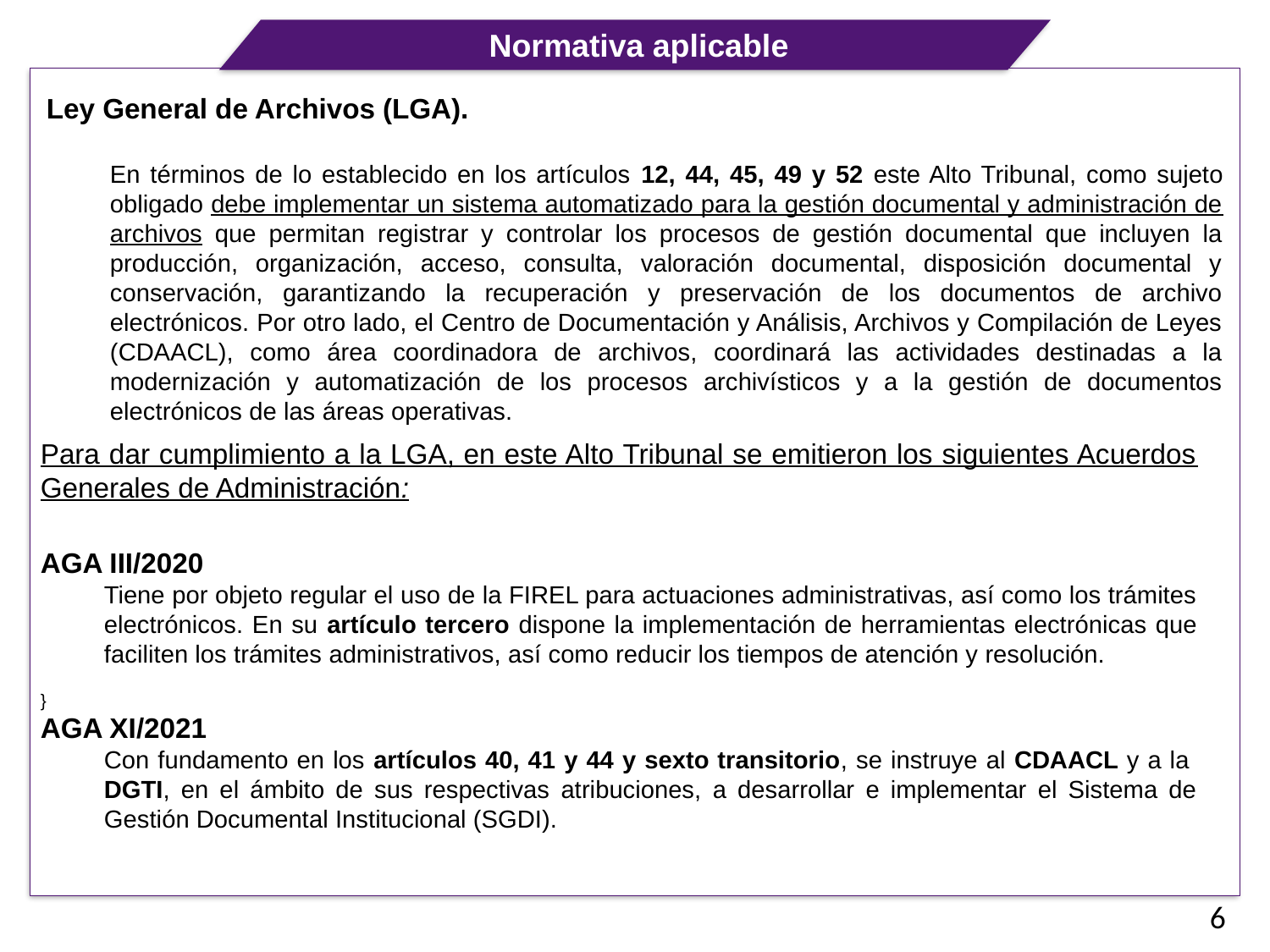

Normativa aplicable
Ley General de Archivos (LGA).

En términos de lo establecido en los artículos 12, 44, 45, 49 y 52 este Alto Tribunal, como sujeto obligado debe implementar un sistema automatizado para la gestión documental y administración de archivos que permitan registrar y controlar los procesos de gestión documental que incluyen la producción, organización, acceso, consulta, valoración documental, disposición documental y conservación, garantizando la recuperación y preservación de los documentos de archivo electrónicos. Por otro lado, el Centro de Documentación y Análisis, Archivos y Compilación de Leyes (CDAACL), como área coordinadora de archivos, coordinará las actividades destinadas a la modernización y automatización de los procesos archivísticos y a la gestión de documentos electrónicos de las áreas operativas.

Para dar cumplimiento a la LGA, en este Alto Tribunal se emitieron los siguientes Acuerdos Generales de Administración:

AGA III/2020
Tiene por objeto regular el uso de la FIREL para actuaciones administrativas, así como los trámites electrónicos. En su artículo tercero dispone la implementación de herramientas electrónicas que faciliten los trámites administrativos, así como reducir los tiempos de atención y resolución.

}
AGA XI/2021
Con fundamento en los artículos 40, 41 y 44 y sexto transitorio, se instruye al CDAACL y a la  DGTI, en el ámbito de sus respectivas atribuciones, a desarrollar e implementar el Sistema de Gestión Documental Institucional (SGDI).
6